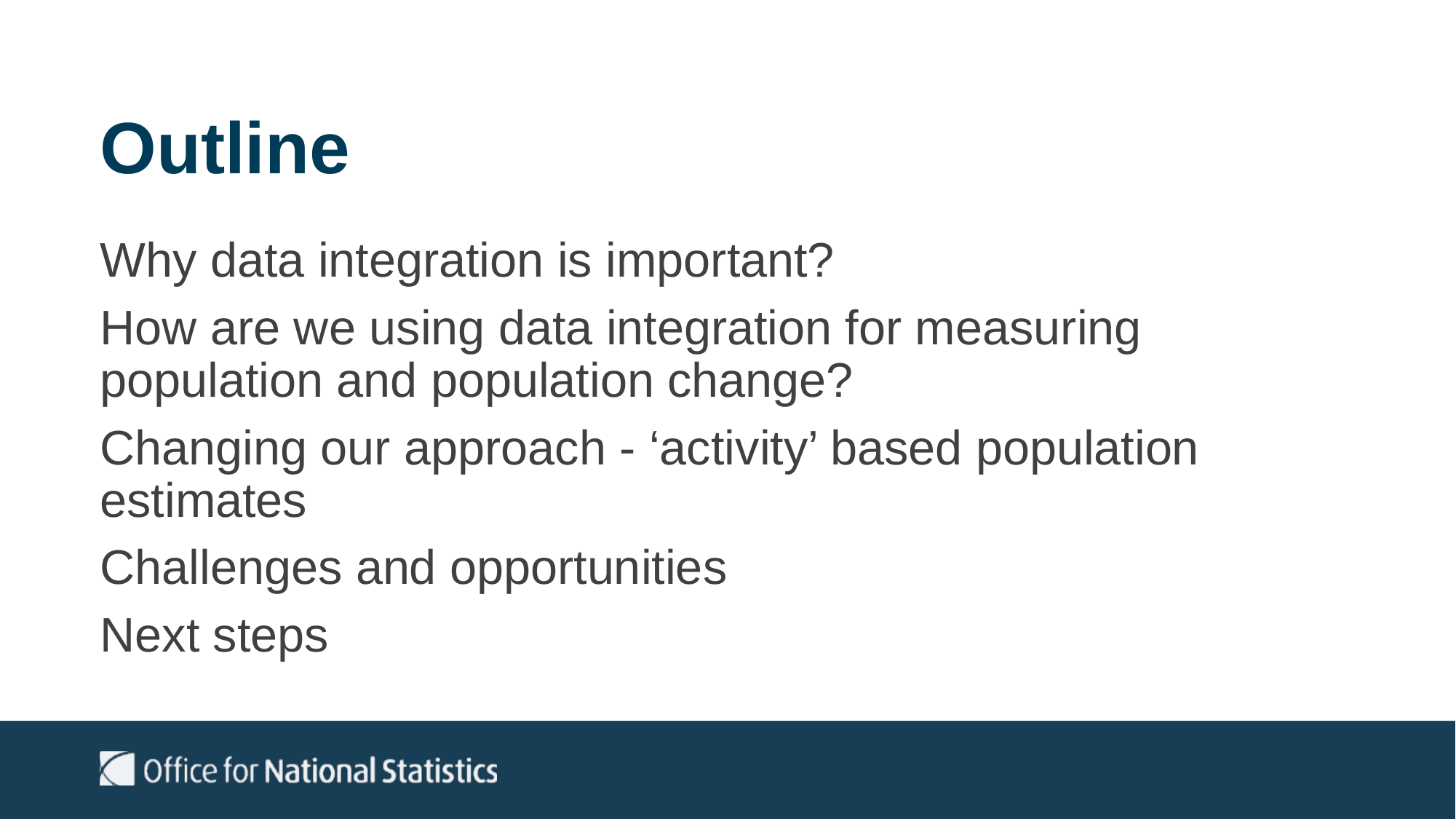

# Outline
Why data integration is important?
How are we using data integration for measuring population and population change?
Changing our approach - ‘activity’ based population estimates
Challenges and opportunities
Next steps